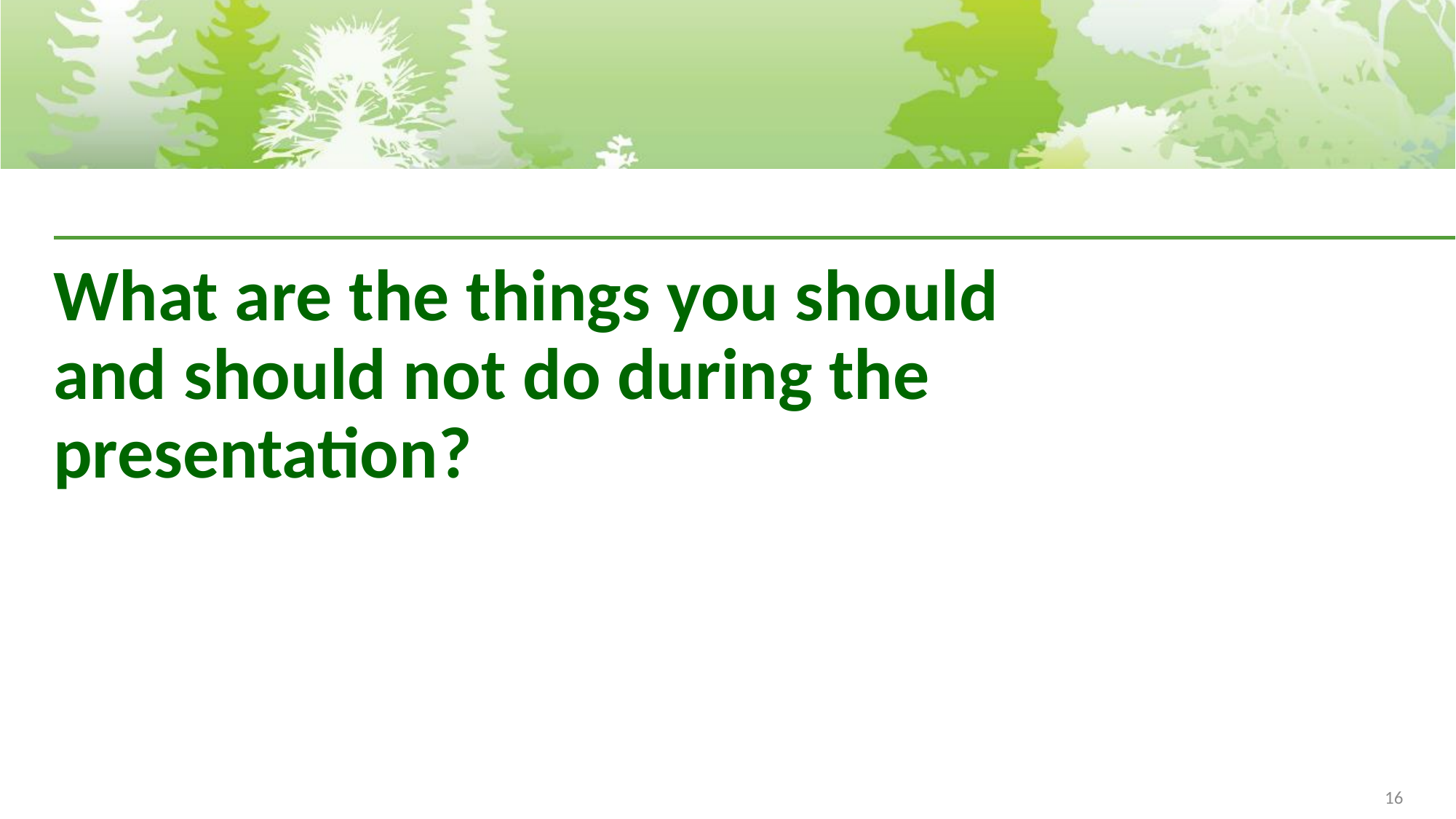

# What are the things you should and should not do during the presentation?
16